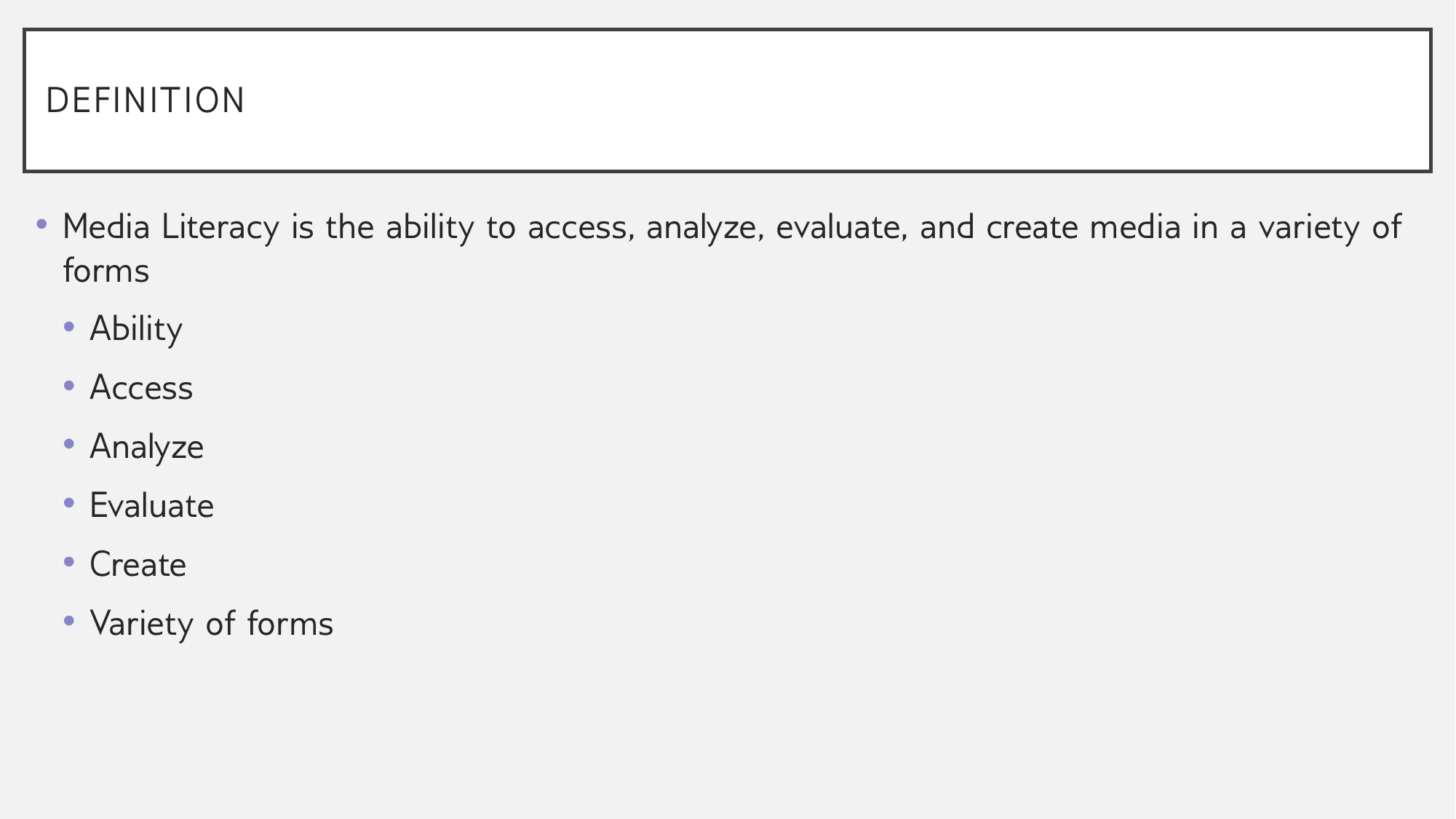

# Definition
Media Literacy is the ability to access, analyze, evaluate, and create media in a variety of forms
Ability
Access
Analyze
Evaluate
Create
Variety of forms